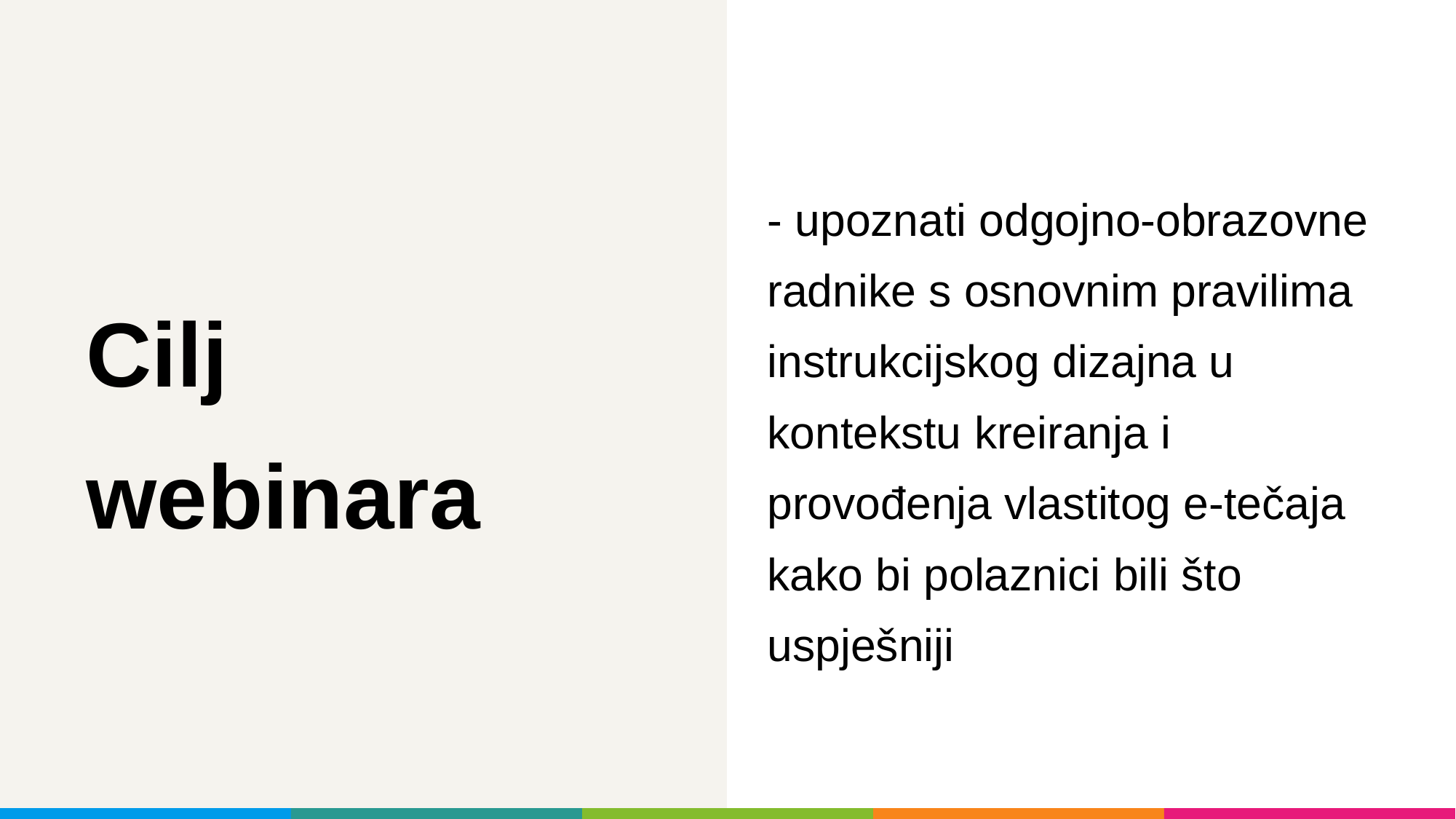

- upoznati odgojno-obrazovne radnike s osnovnim pravilima instrukcijskog dizajna u kontekstu kreiranja i provođenja vlastitog e-tečaja kako bi polaznici bili što uspješniji
# Cilj webinara